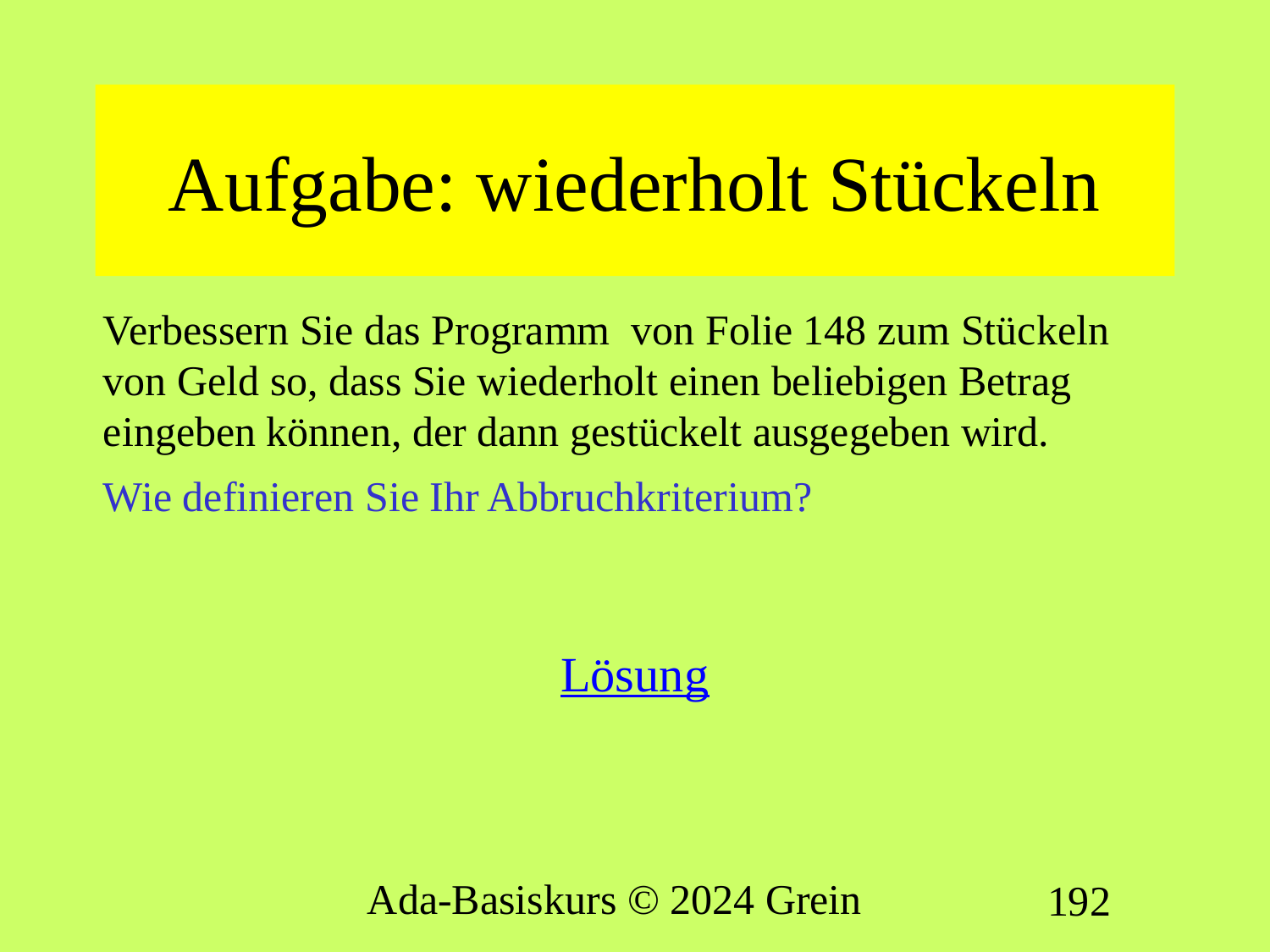

# Aufgabe: wiederholt Stückeln
Verbessern Sie das Programm  von Folie 148 zum Stückeln von Geld so, dass Sie wiederholt einen beliebigen Betrag eingeben können, der dann gestückelt ausgegeben wird.
Wie definieren Sie Ihr Abbruchkriterium?
Lösung
Ada-Basiskurs © 2024 Grein
192